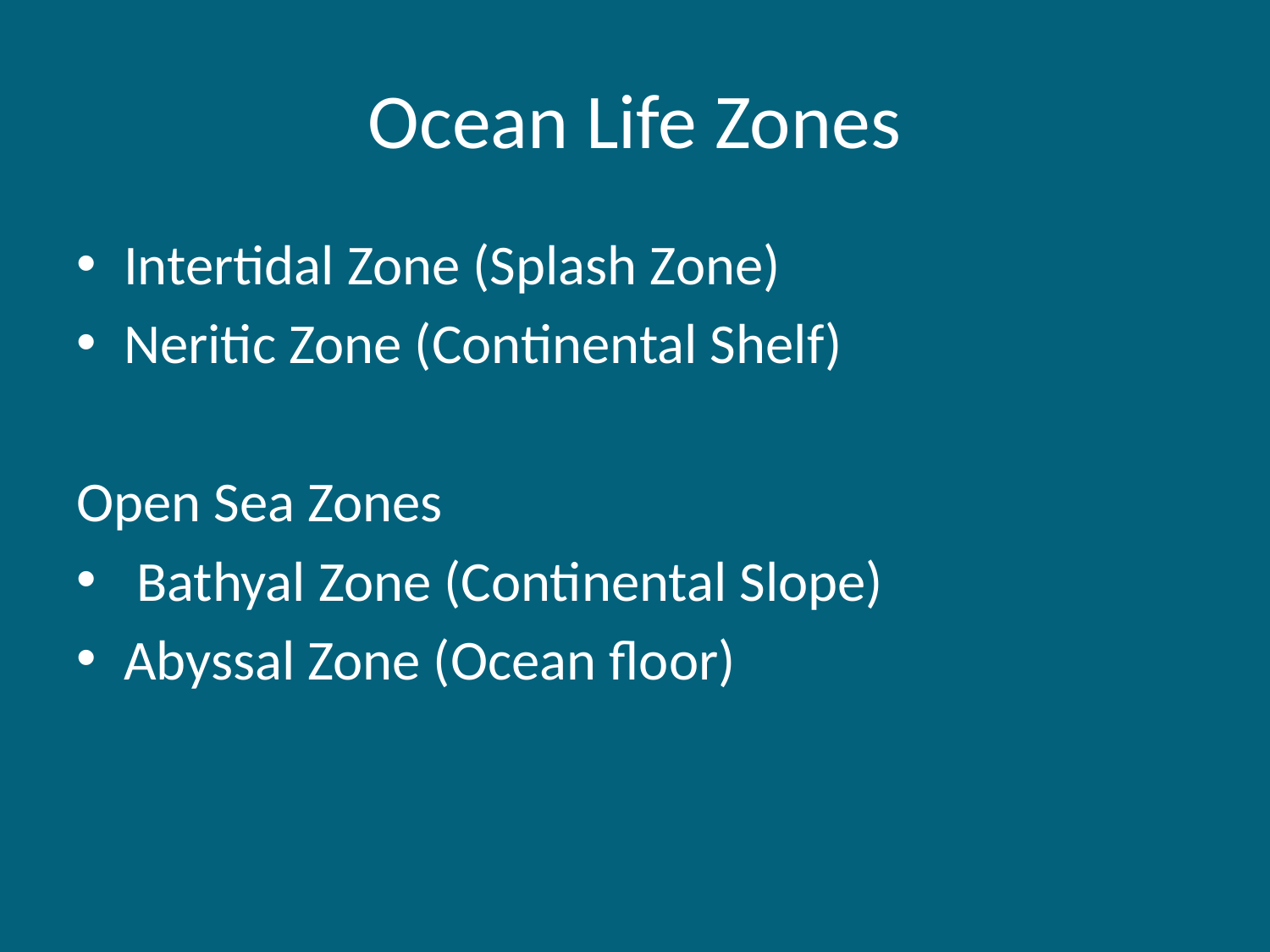

# Ocean Life Zones
Intertidal Zone (Splash Zone)
Neritic Zone (Continental Shelf)

Open Sea Zones
 Bathyal Zone (Continental Slope)
Abyssal Zone (Ocean floor)